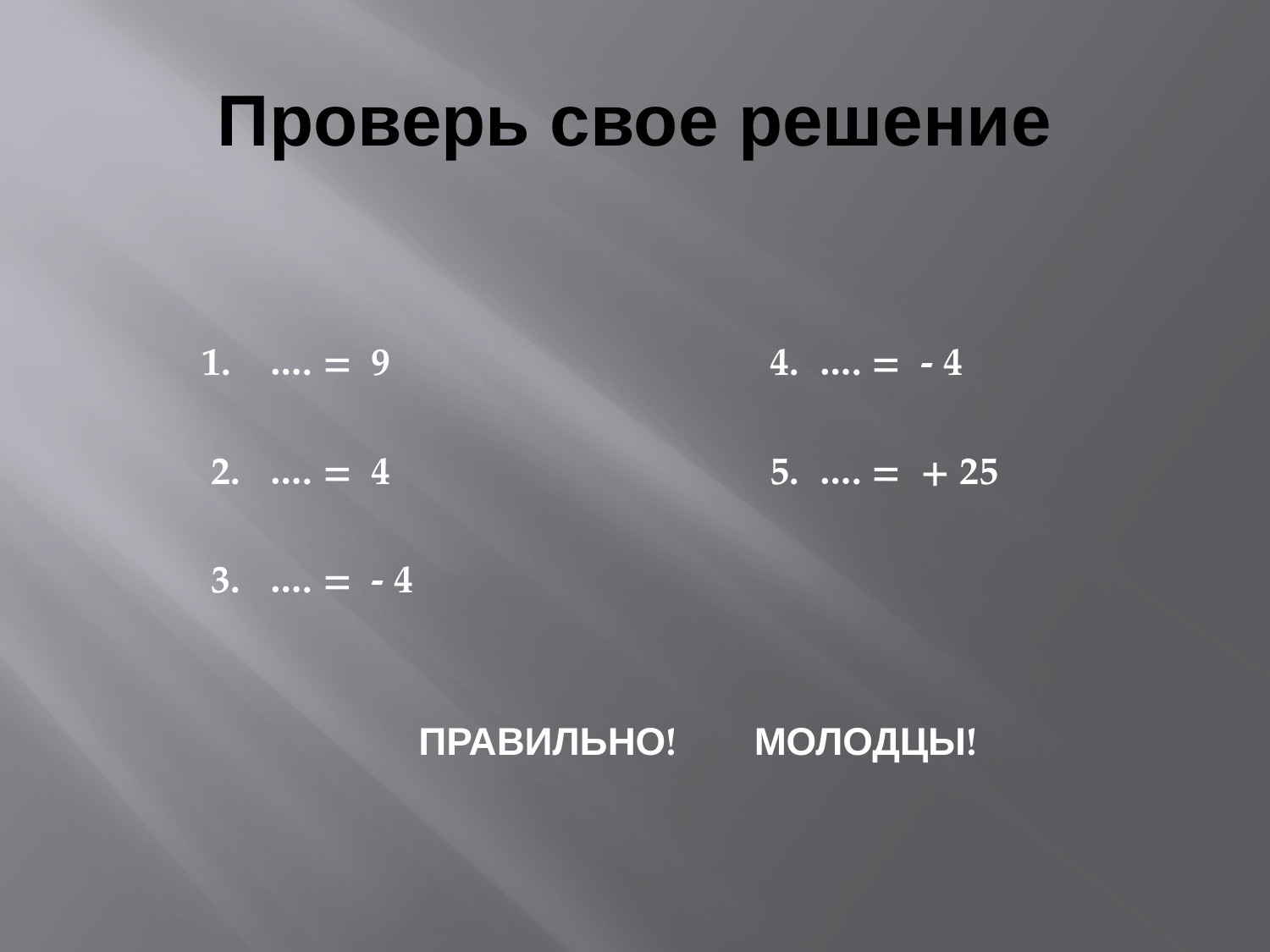

# Проверь свое решение

1.    …. =  9                                       4.  …. =  - 4

 2.   …. =  4                                       5.  …. =  + 25

 3.   …. =  - 4

ПРАВИЛЬНО!        МОЛОДЦЫ!